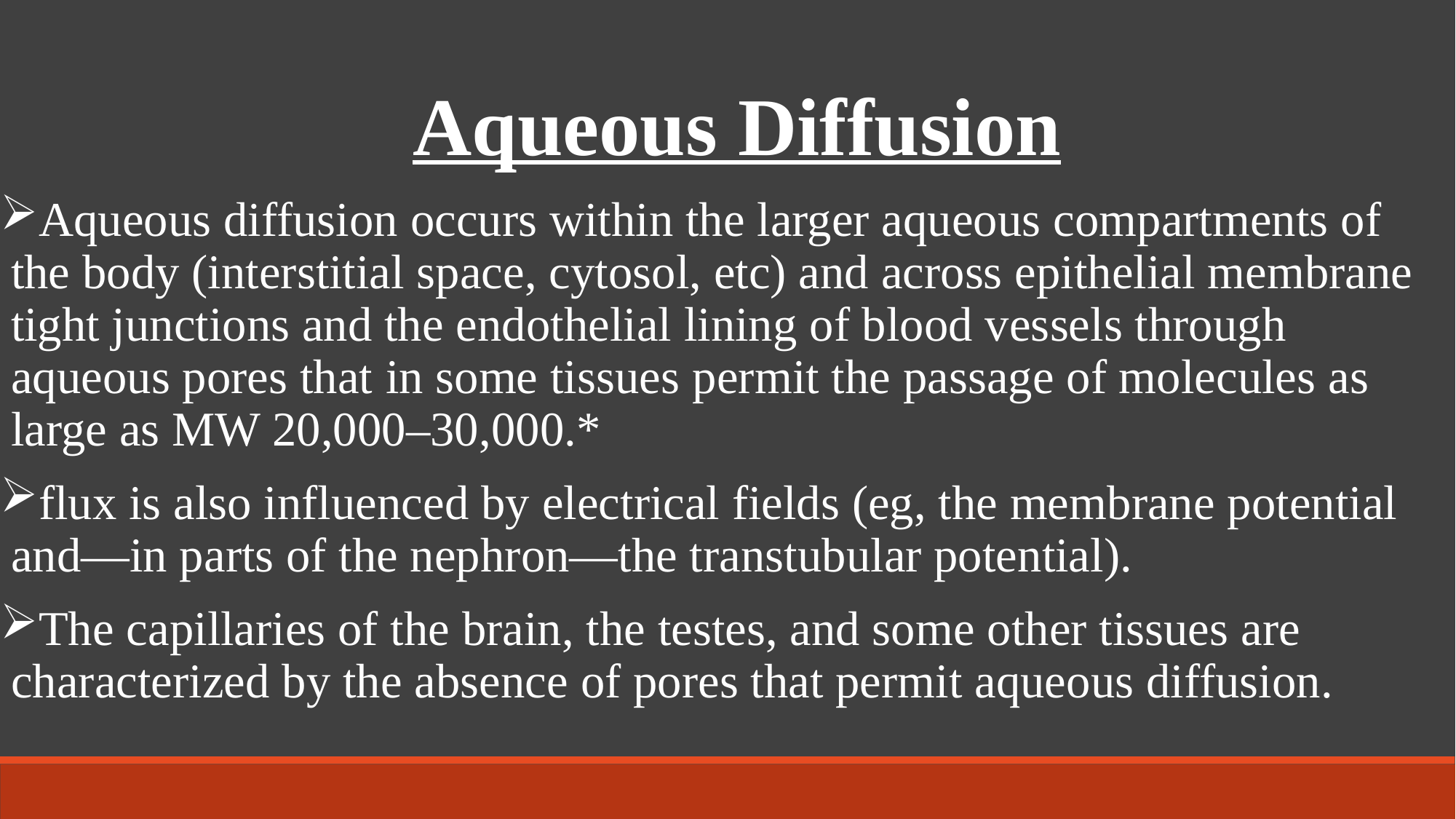

Aqueous Diffusion
Aqueous diffusion occurs within the larger aqueous compartments of the body (interstitial space, cytosol, etc) and across epithelial membrane tight junctions and the endothelial lining of blood vessels through aqueous pores that in some tissues permit the passage of molecules as large as MW 20,000–30,000.*
flux is also influenced by electrical fields (eg, the membrane potential and—in parts of the nephron—the transtubular potential).
The capillaries of the brain, the testes, and some other tissues are characterized by the absence of pores that permit aqueous diffusion.